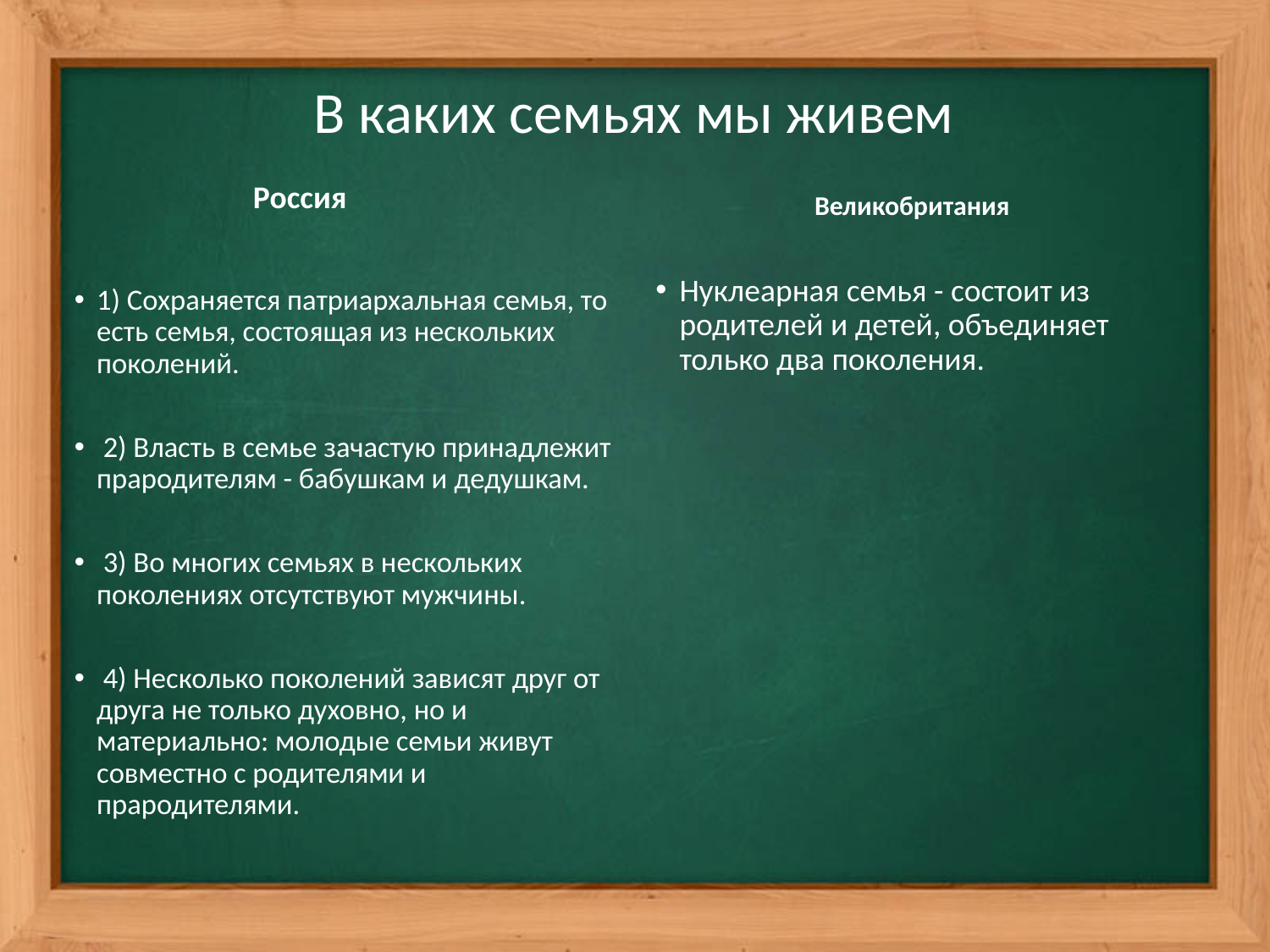

# В каких семьях мы живем
Россия
Великобритания

1) Сохраняется патриархальная семья, то есть семья, состоящая из нескольких поколений.

 2) Власть в семье зачастую принадлежит прародителям - бабушкам и дедушкам.

 3) Во многих семьях в нескольких поколениях отсутствуют мужчины.

 4) Несколько поколений зависят друг от друга не только духовно, но и материально: молодые семьи живут совместно с родителями и прародителями.
Нуклеарная семья - состоит из родителей и детей, объединяет только два поколения.